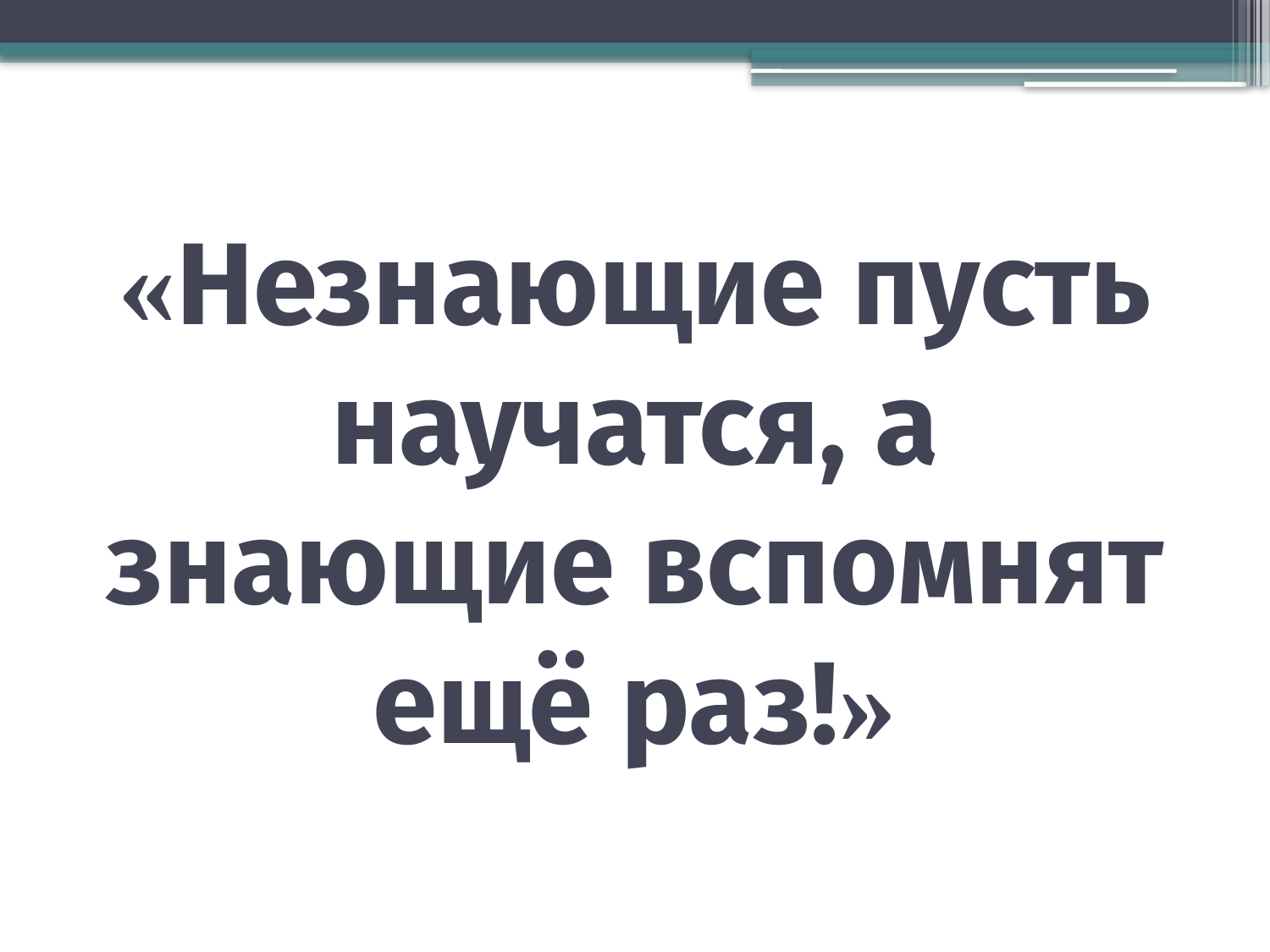

# «Незнающие пусть научатся, а знающие вспомнят ещё раз!»